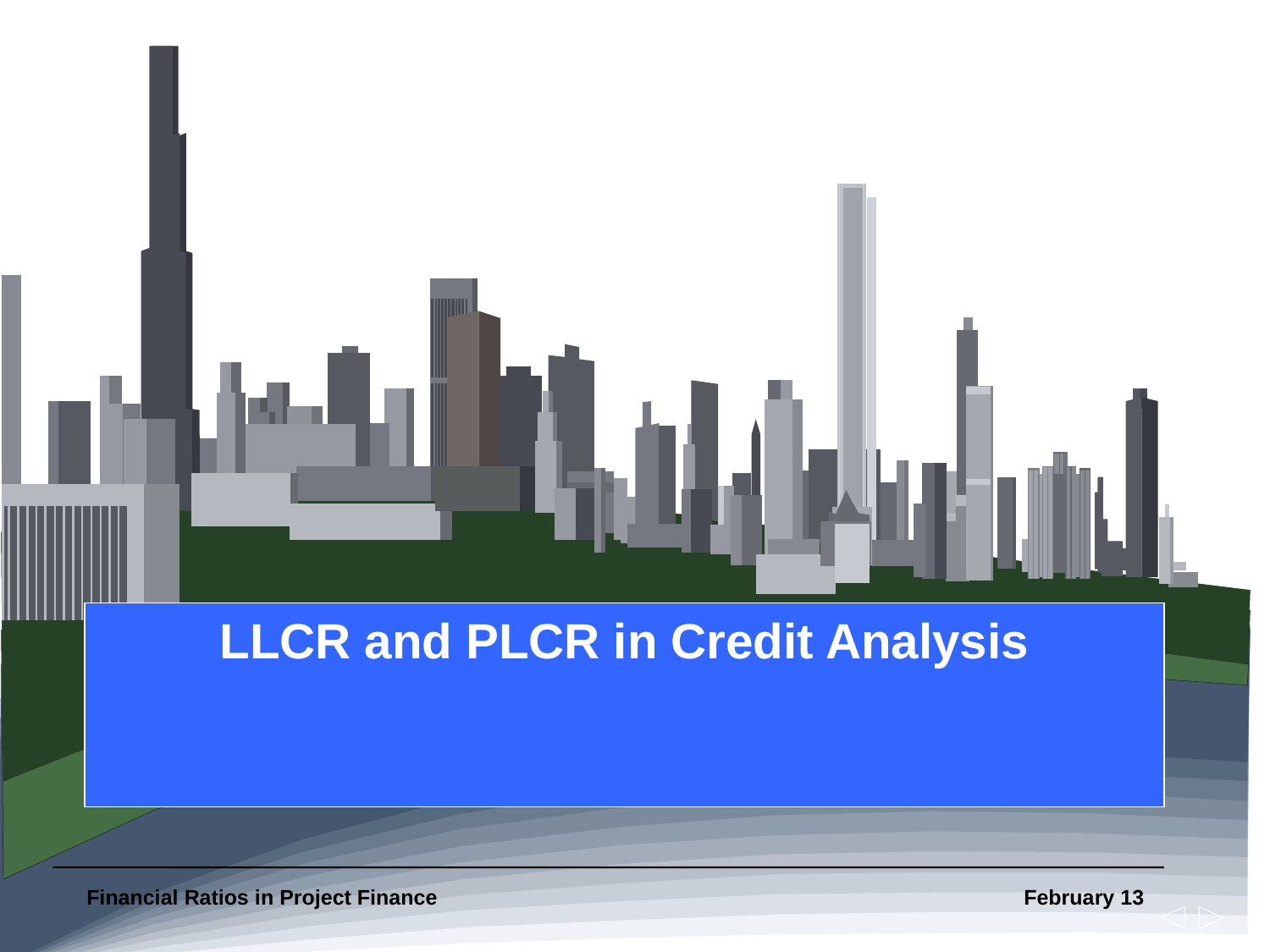

# LLCR and PLCR in Credit Analysis